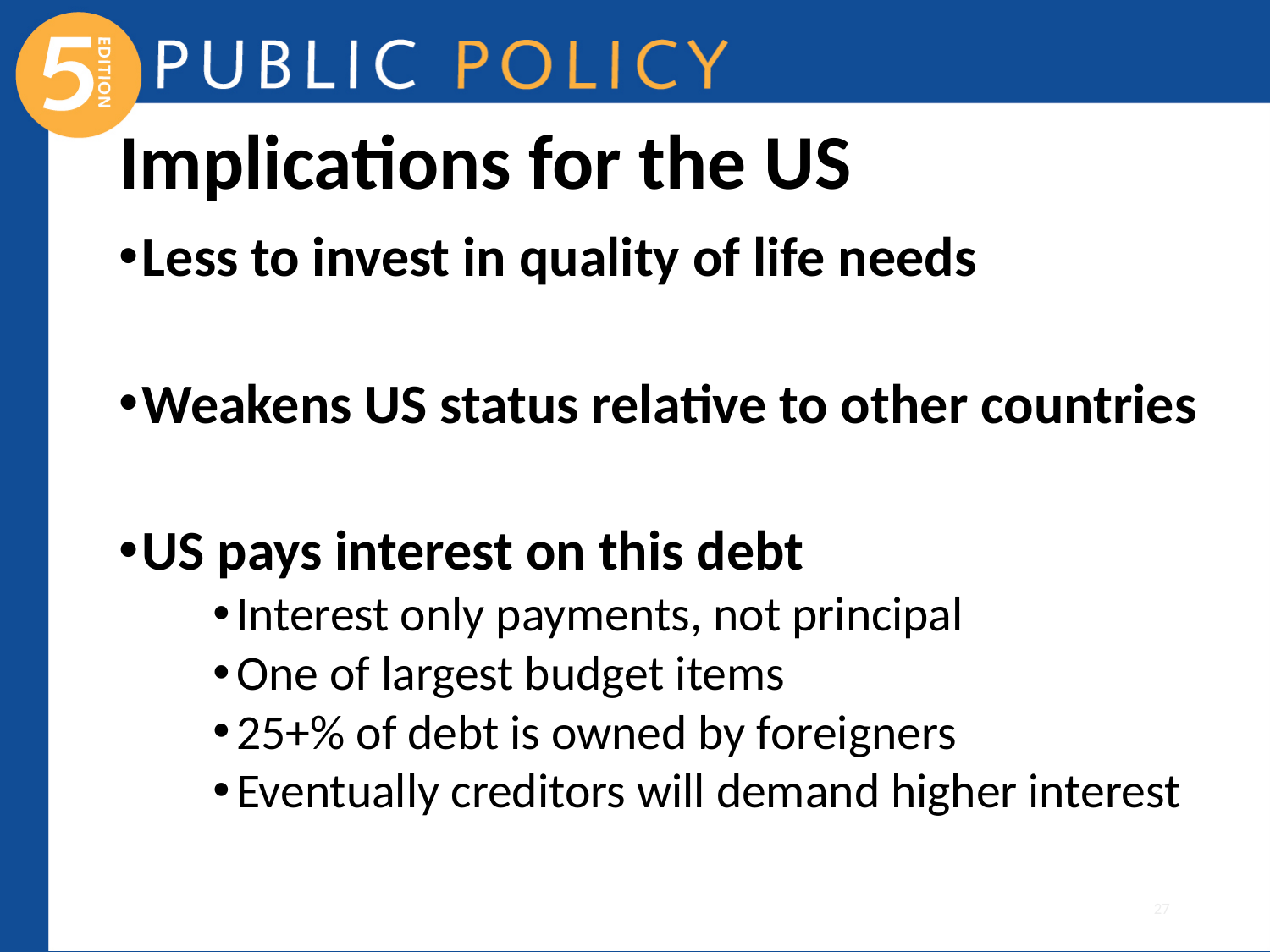

# Implications for the US
Less to invest in quality of life needs

Weakens US status relative to other countries

US pays interest on this debt
Interest only payments, not principal
One of largest budget items
25+% of debt is owned by foreigners
Eventually creditors will demand higher interest
27